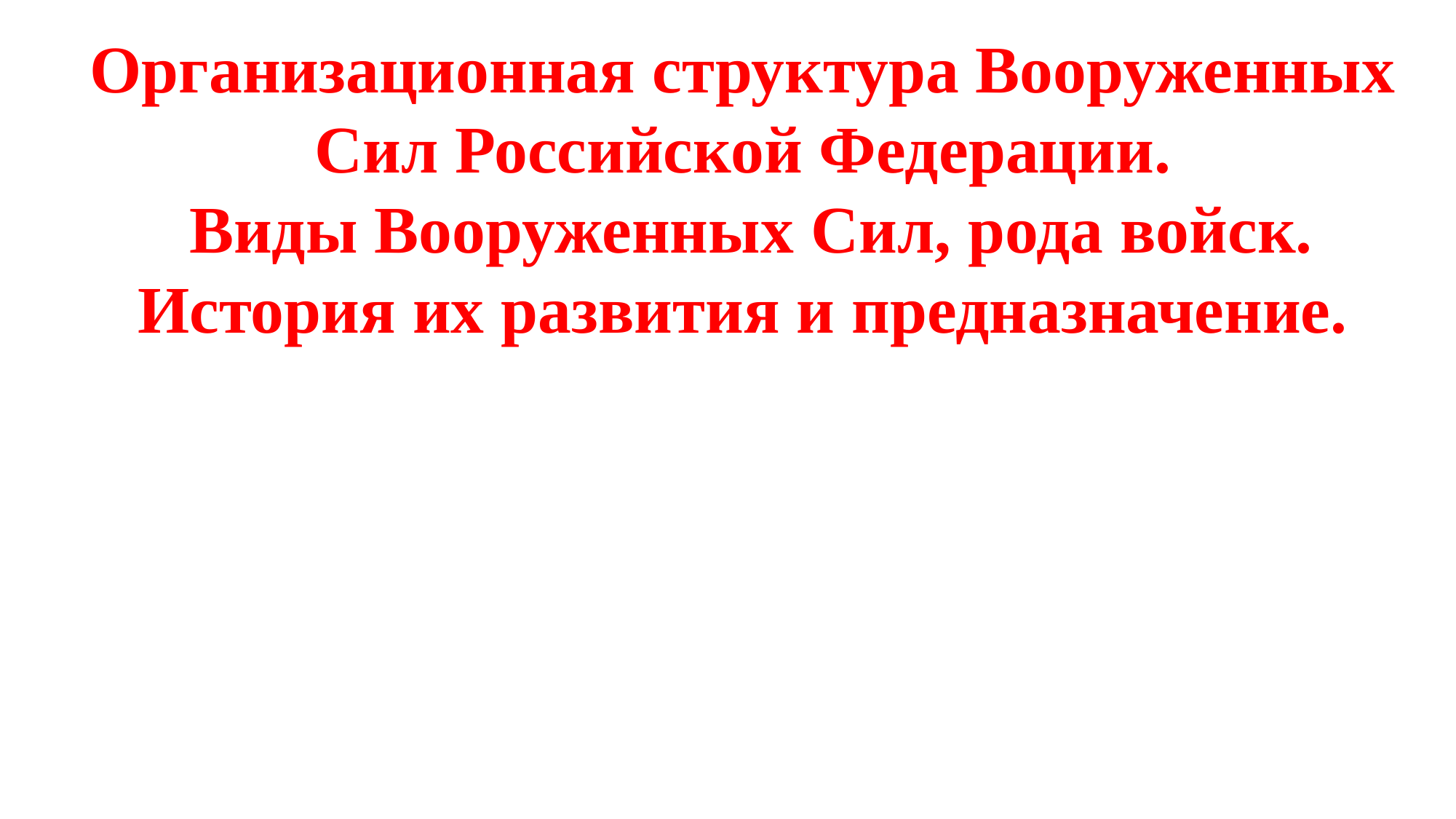

Организационная структура Вооруженных Сил Российской Федерации.
 Виды Вооруженных Сил, рода войск. История их развития и предназначение.